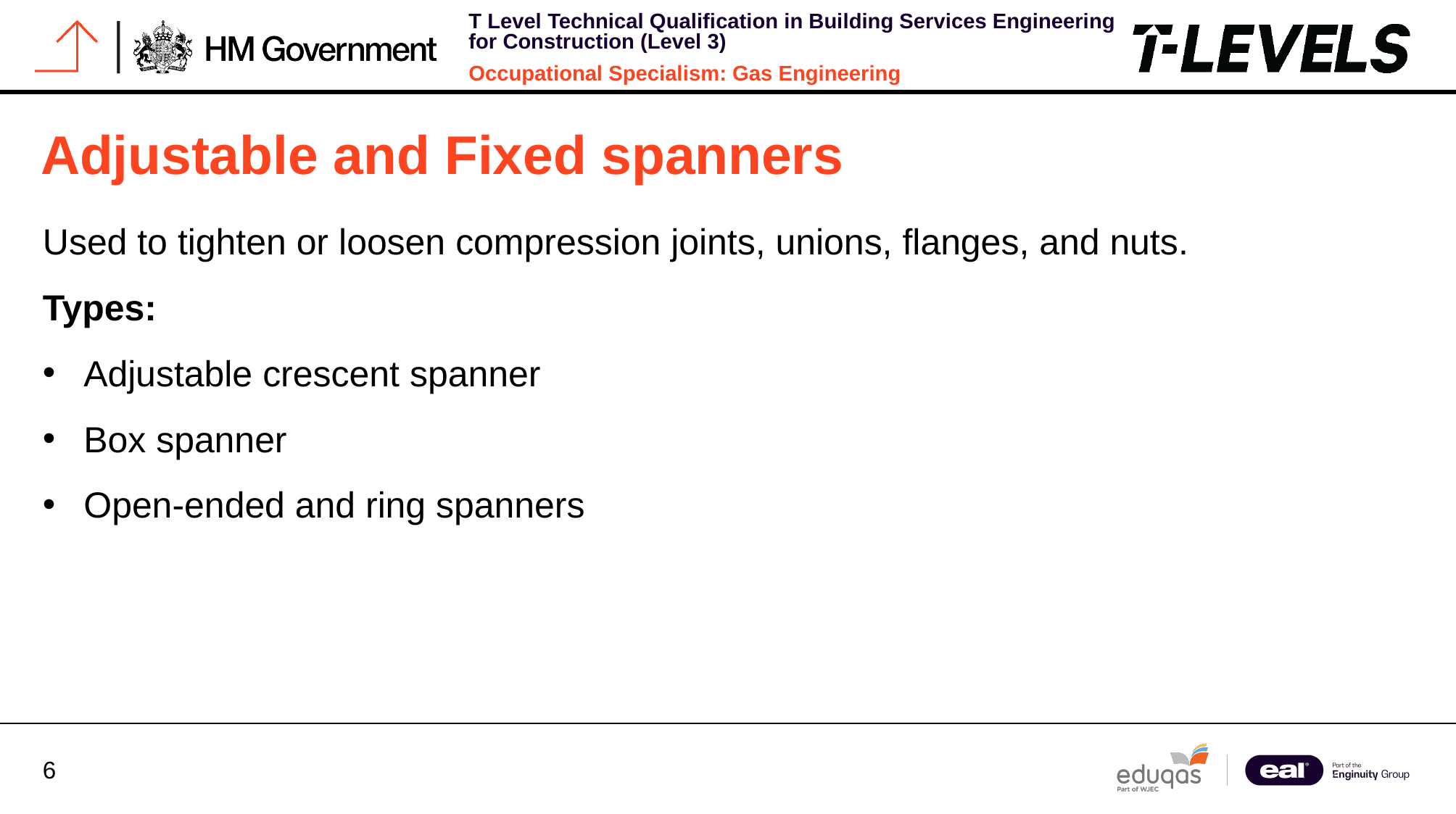

# Adjustable and Fixed spanners
Used to tighten or loosen compression joints, unions, flanges, and nuts.
Types:
Adjustable crescent spanner
Box spanner
Open-ended and ring spanners